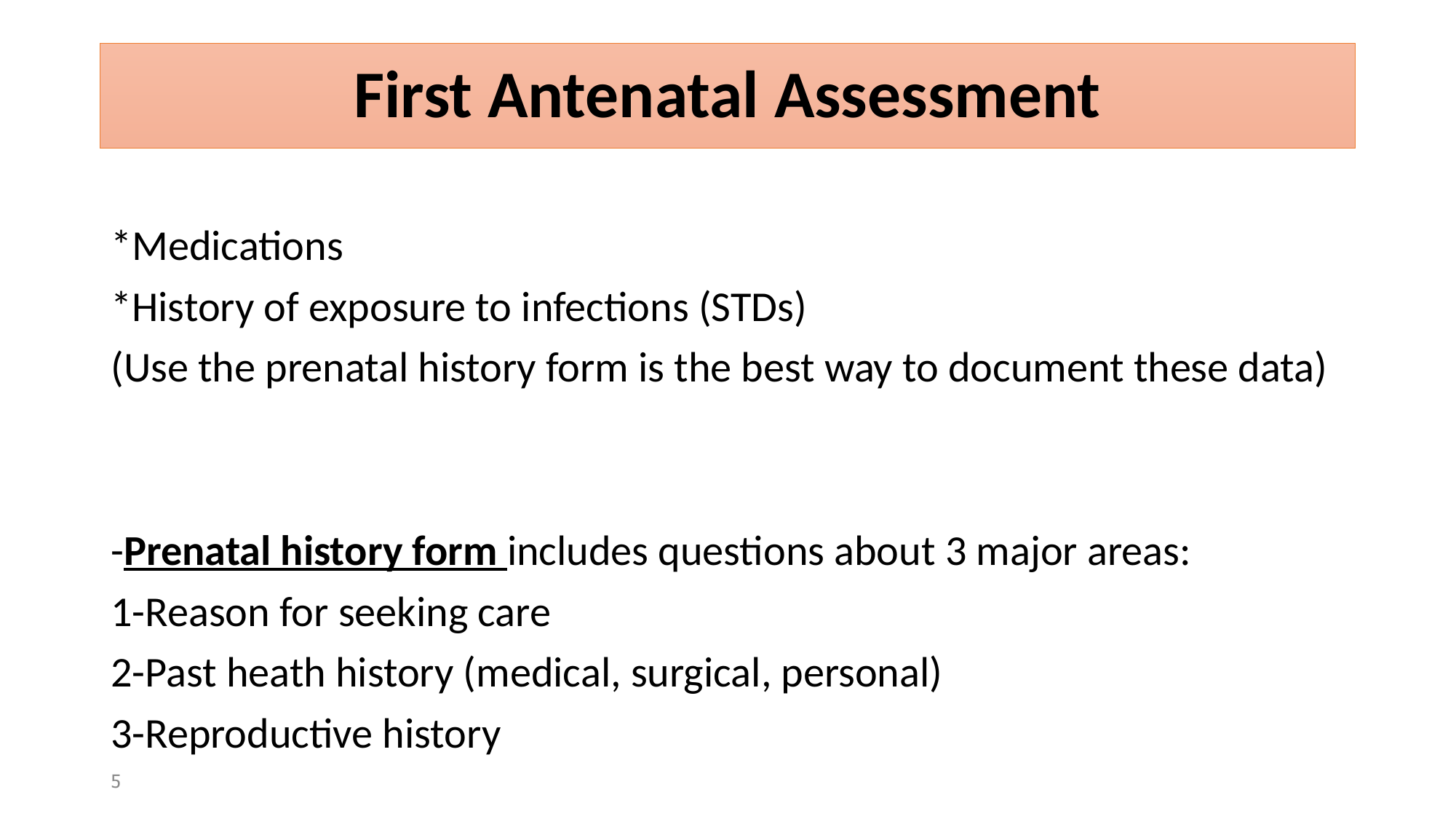

# First Antenatal Assessment
*Medications
*History of exposure to infections (STDs)
(Use the prenatal history form is the best way to document these data)

-Prenatal history form includes questions about 3 major areas:
1-Reason for seeking care
2-Past heath history (medical, surgical, personal)
3-Reproductive history

5